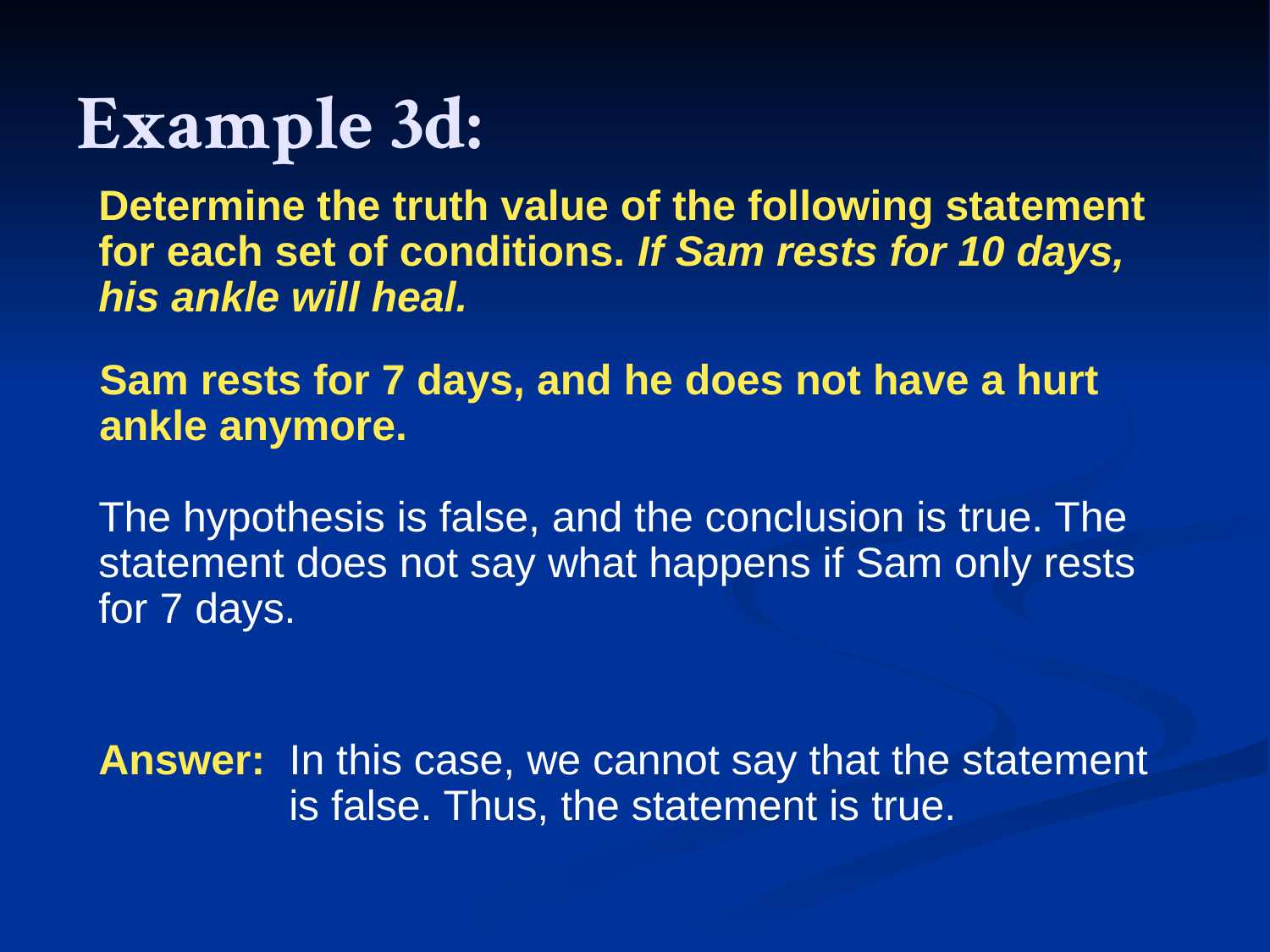

# Example 3d:
Determine the truth value of the following statement for each set of conditions. If Sam rests for 10 days, his ankle will heal.
Sam rests for 7 days, and he does not have a hurt ankle anymore.
The hypothesis is false, and the conclusion is true. The statement does not say what happens if Sam only rests for 7 days.
Answer:  In this case, we cannot say that the statement is false. Thus, the statement is true.